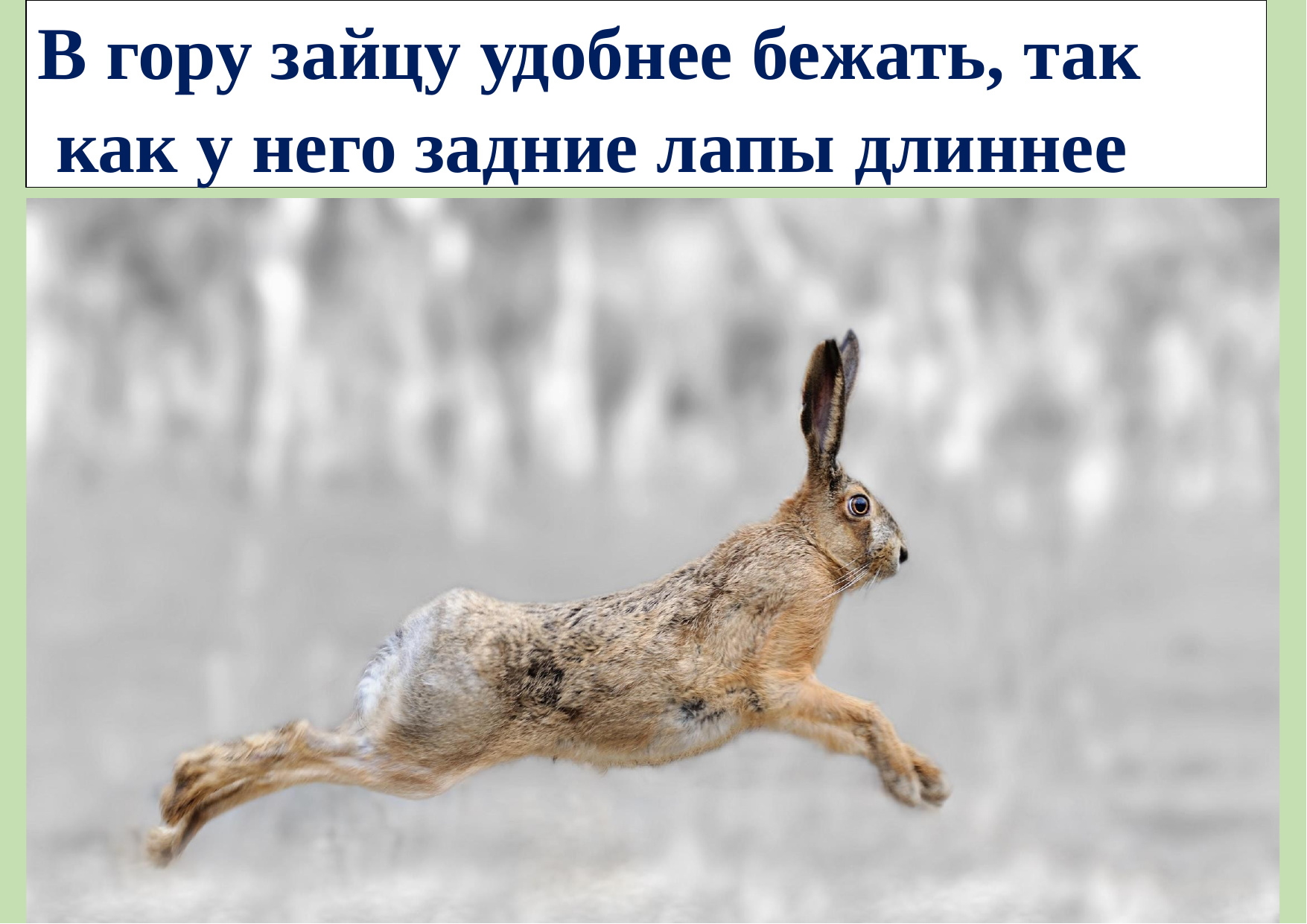

# В гору зайцу удобнее бежать, так  как у него задние лапы длиннее